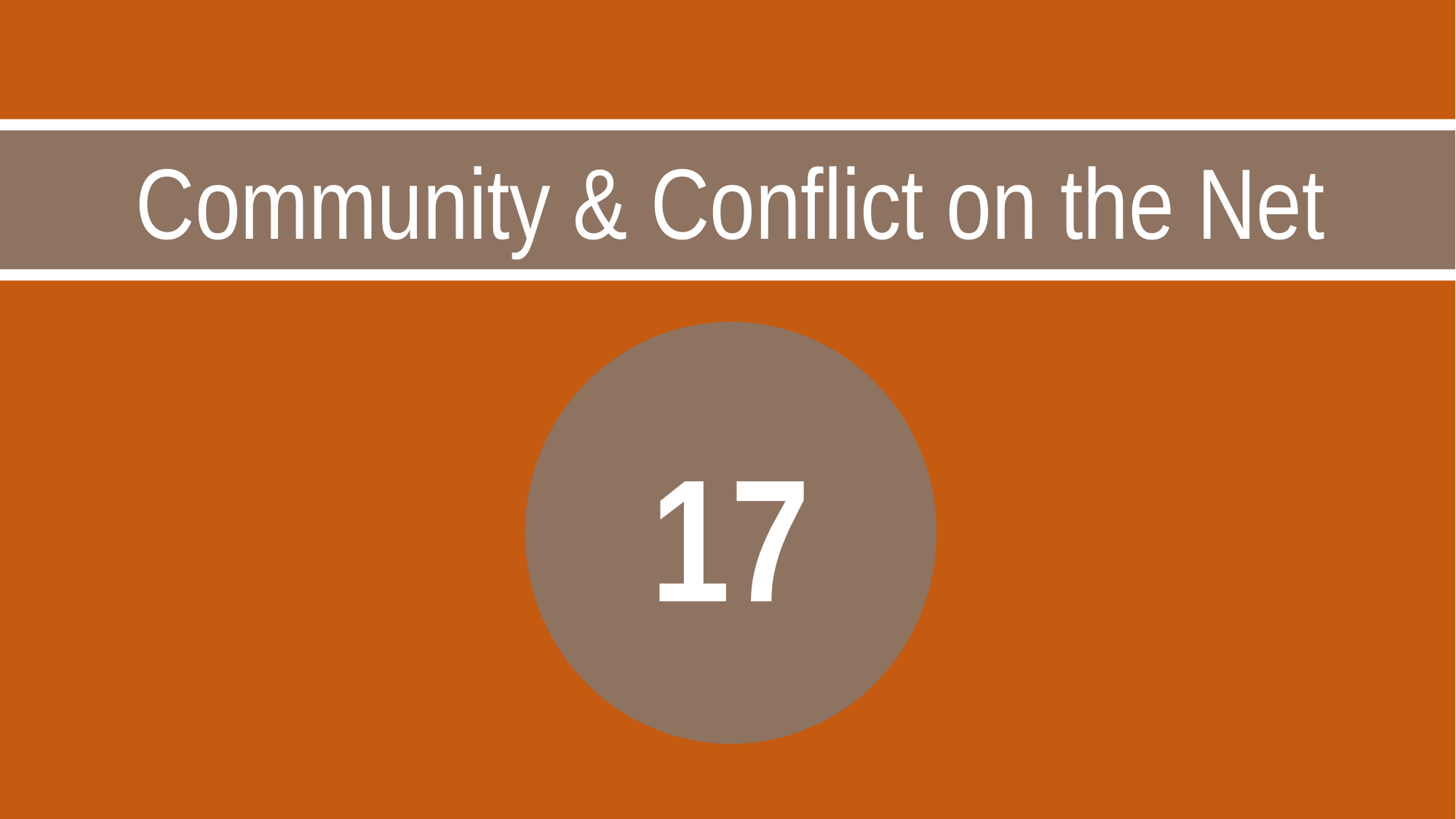

Community & Conflict on the Net

17